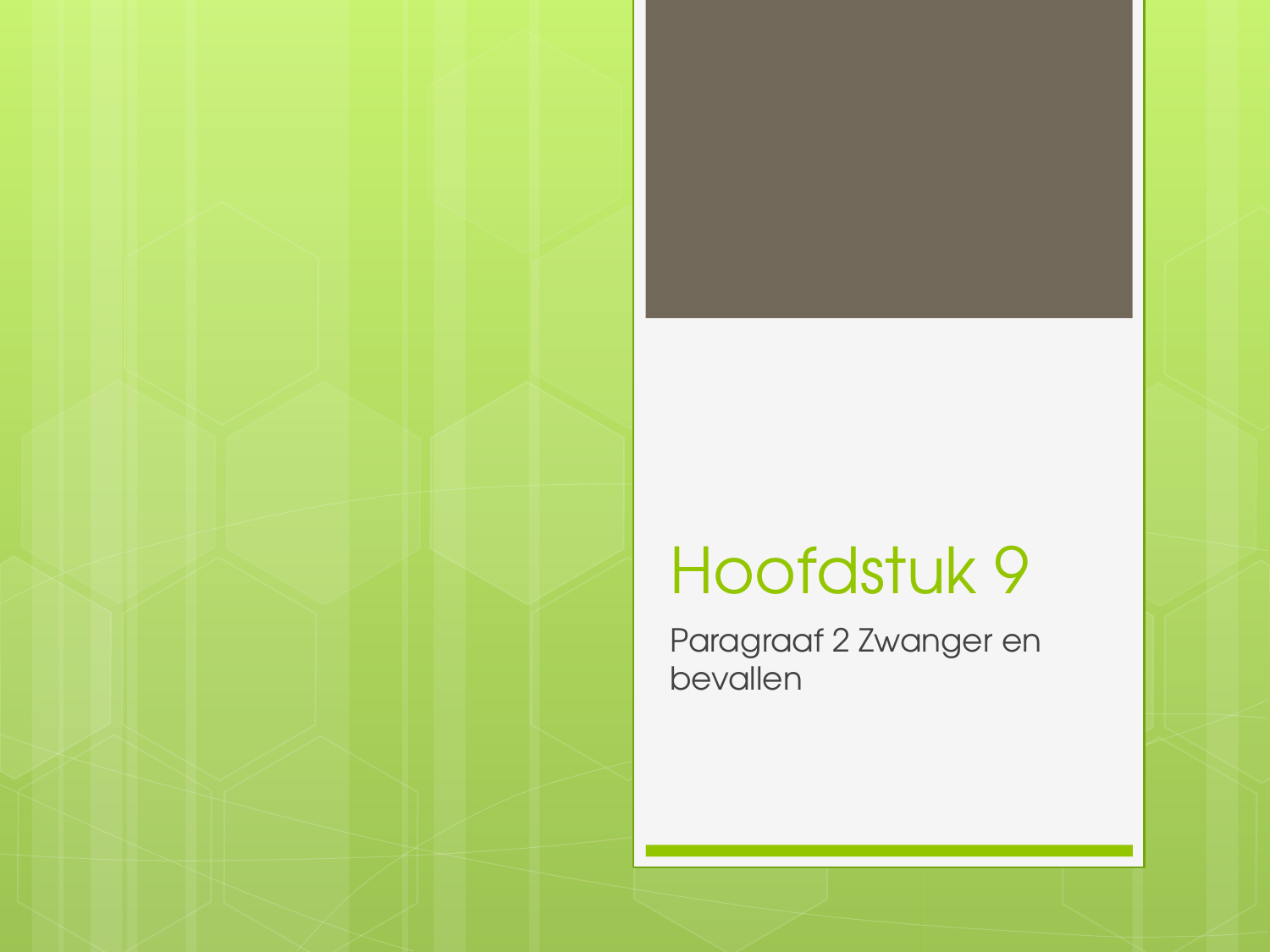

# Hoofdstuk 9
Paragraaf 2 Zwanger en bevallen